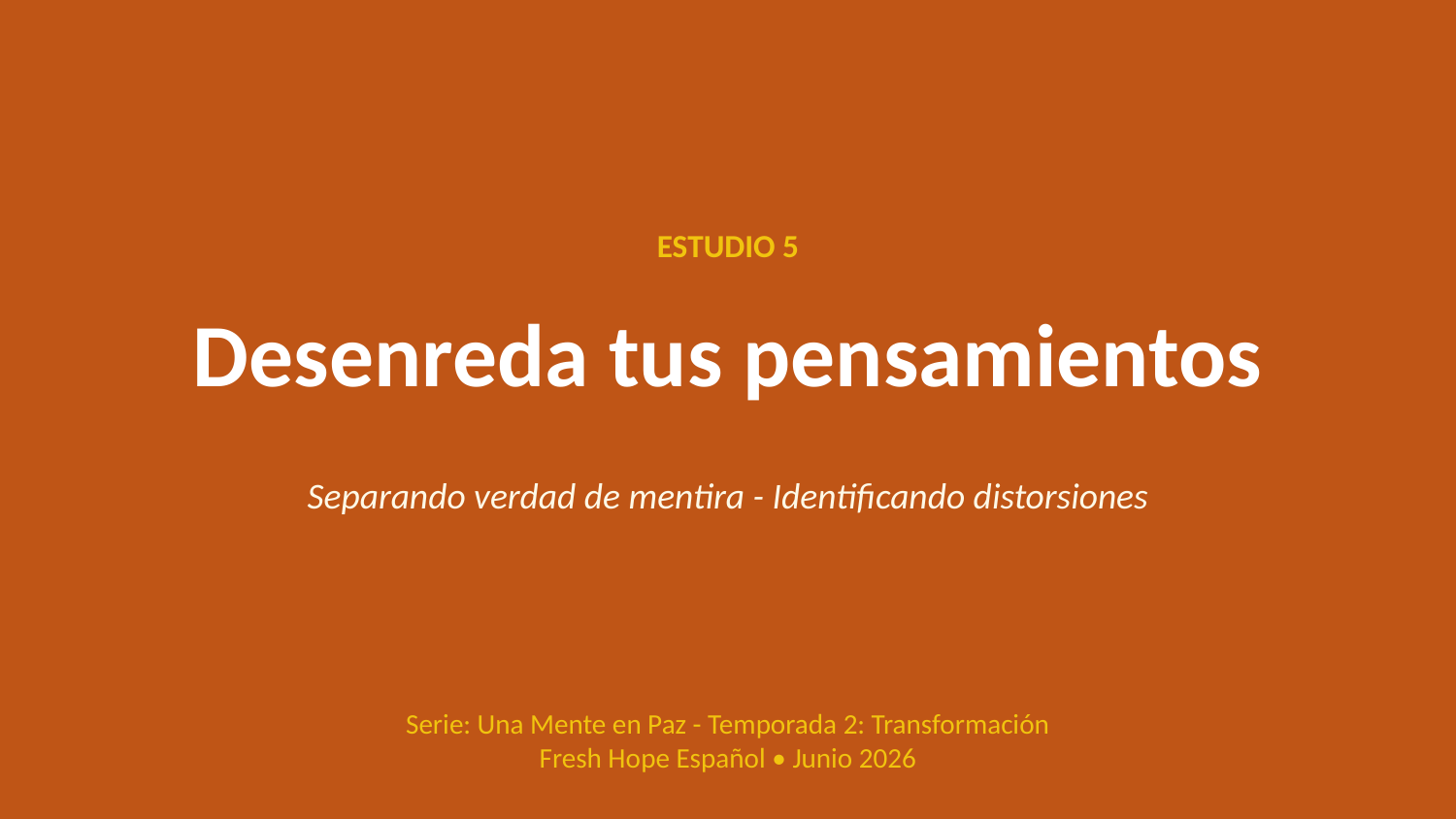

ESTUDIO 5
Desenreda tus pensamientos
Separando verdad de mentira - Identificando distorsiones
Serie: Una Mente en Paz - Temporada 2: Transformación
Fresh Hope Español • Junio 2026